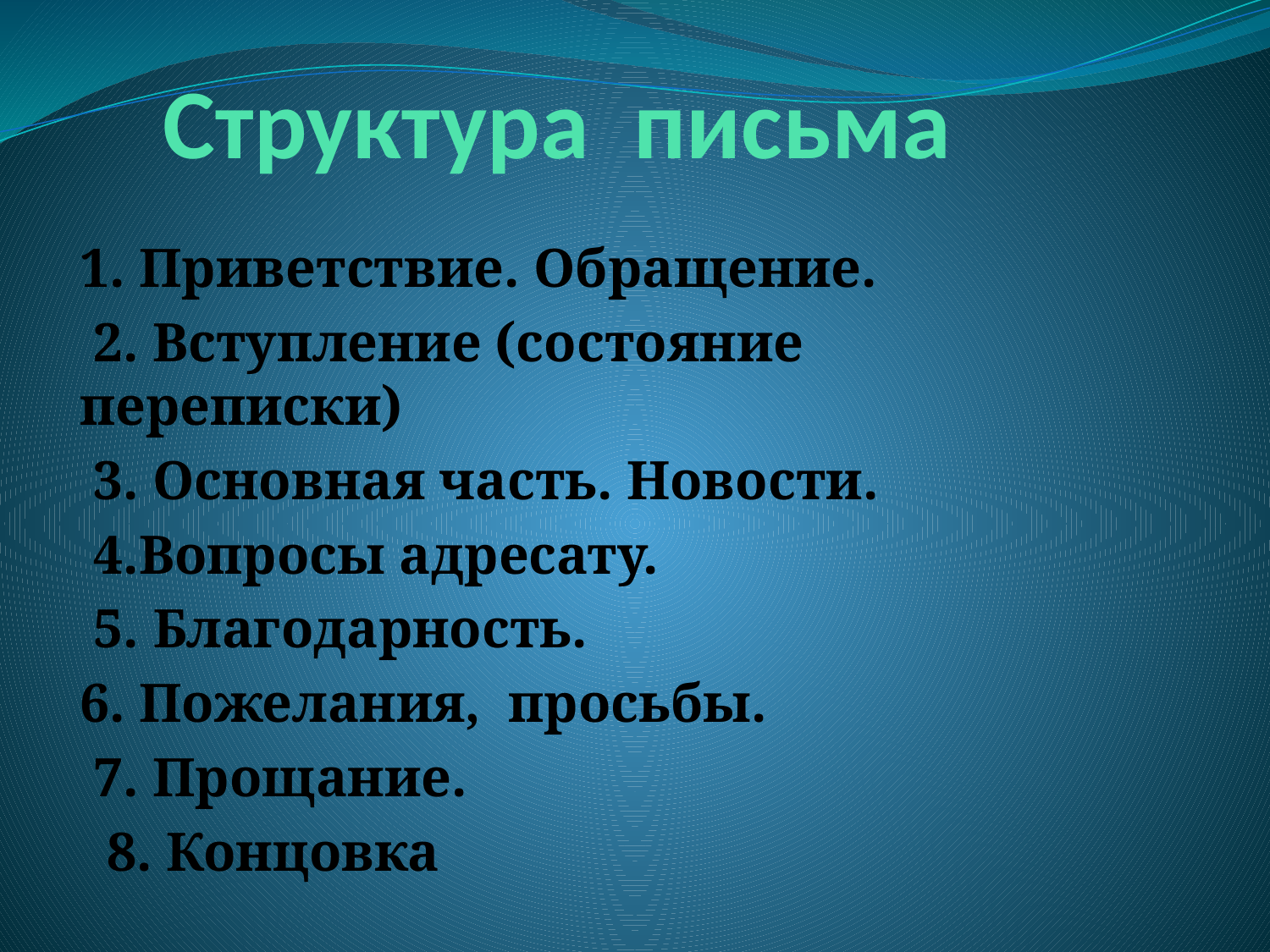

# Структура  письма
1. Приветствие. Обращение.
 2. Вступление (состояние  переписки)
 3. Основная часть. Новости.
 4.Вопросы адресату.
 5. Благодарность.
6. Пожелания,  просьбы.
 7. Прощание.
  8. Концовка